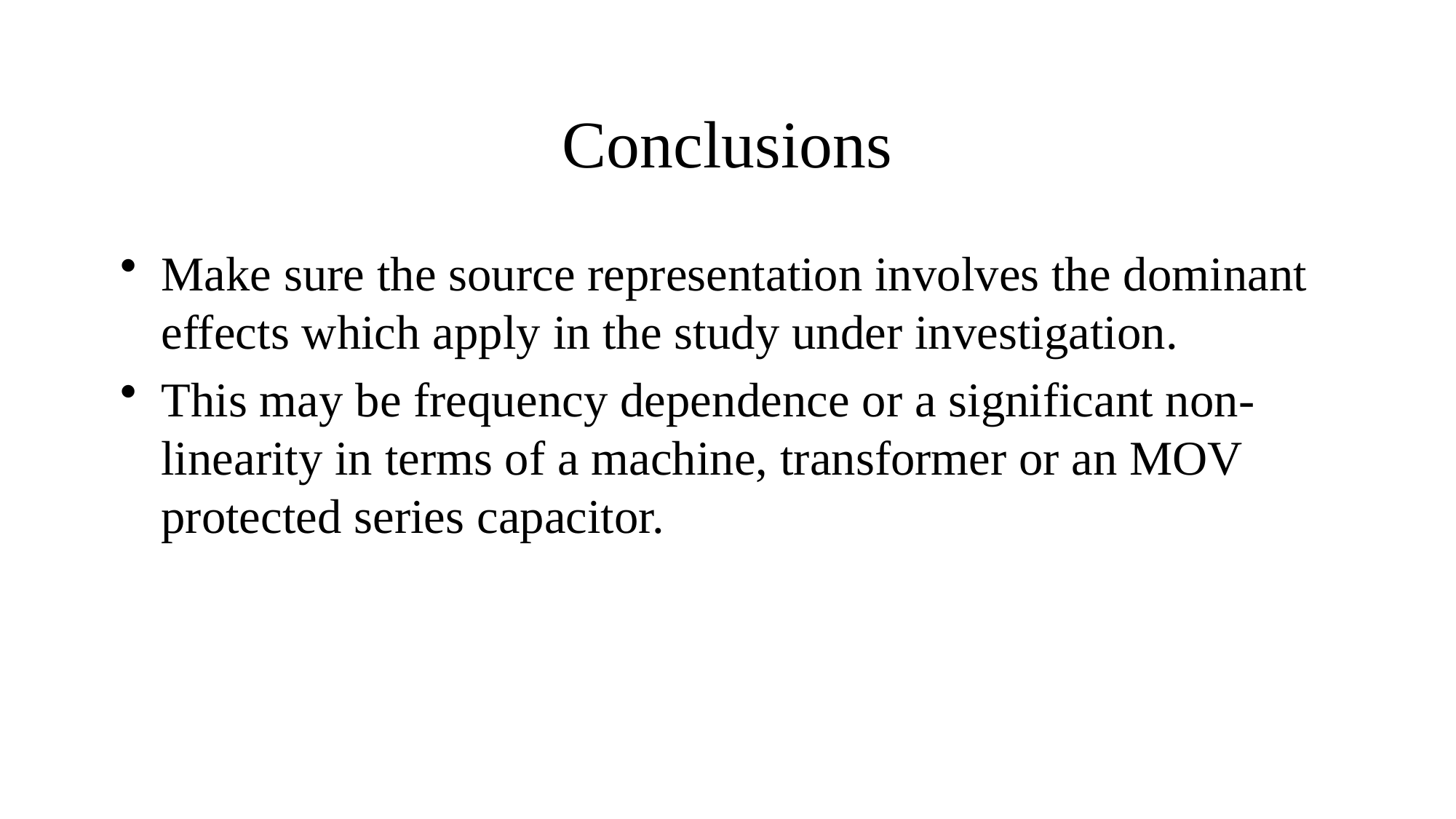

# Conclusions
Make sure the source representation involves the dominant effects which apply in the study under investigation.
This may be frequency dependence or a significant non-linearity in terms of a machine, transformer or an MOV protected series capacitor.